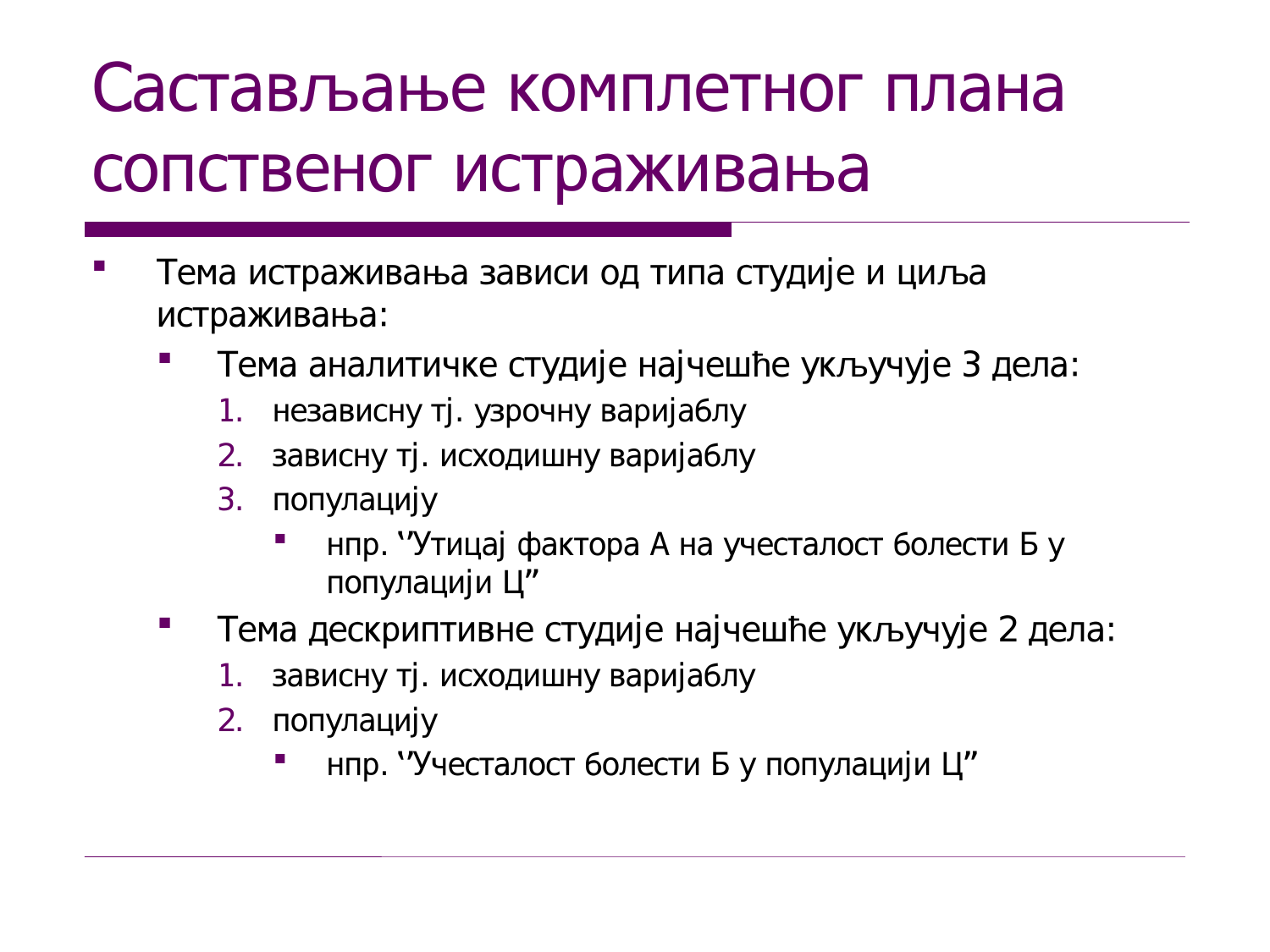

# Састављање комплетног плана сопственог истраживања
Тема истраживања зависи од типа студије и циља истраживања:
Тема аналитичке студије најчешће укључује 3 дела:
независну тј. узрочну варијаблу
зависну тј. исходишну варијаблу
популацију
нпр. ‘’Утицај фактора А на учесталост болести Б у популацији Ц’’
Тема дескриптивне студије најчешће укључује 2 дела:
зависну тј. исходишну варијаблу
популацију
нпр. ‘’Учесталост болести Б у популацији Ц’’